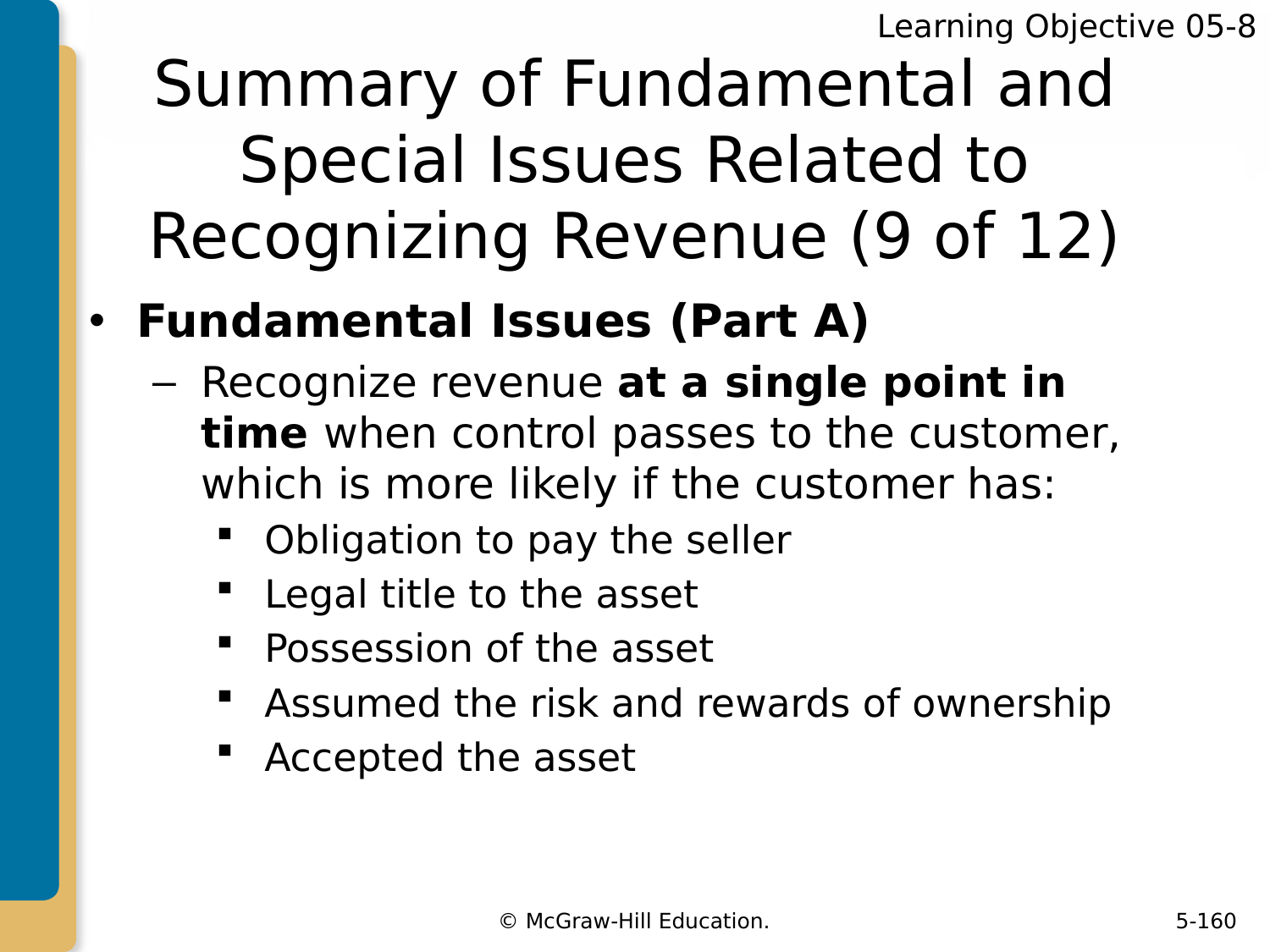

Learning Objective 05-8
# Summary of Fundamental and Special Issues Related to Recognizing Revenue (9 of 12)
Fundamental Issues (Part A)
Recognize revenue at a single point in time when control passes to the customer, which is more likely if the customer has:
Obligation to pay the seller
Legal title to the asset
Possession of the asset
Assumed the risk and rewards of ownership
Accepted the asset